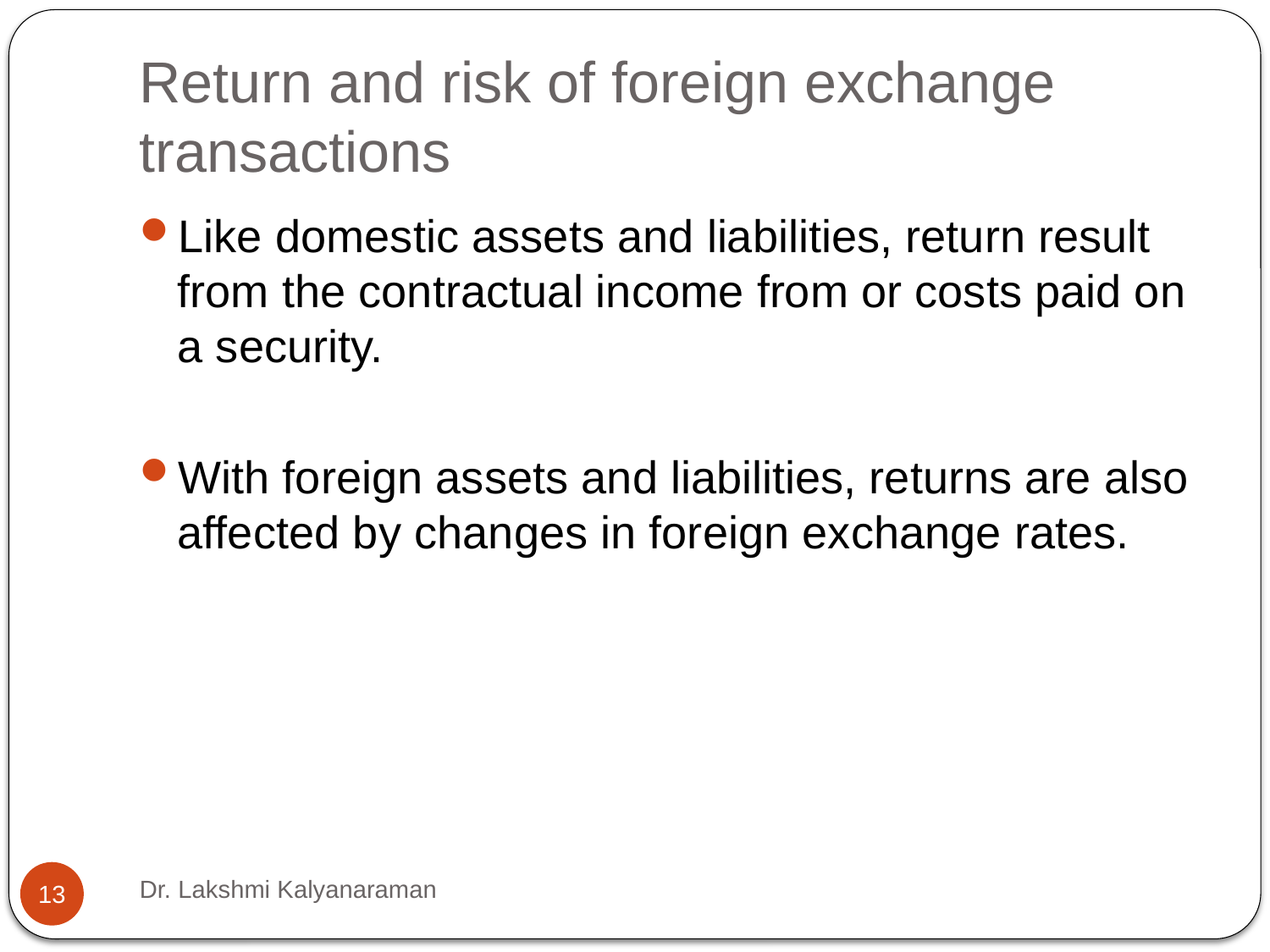

# Return and risk of foreign exchange transactions
Like domestic assets and liabilities, return result from the contractual income from or costs paid on a security.

With foreign assets and liabilities, returns are also affected by changes in foreign exchange rates.
Dr. Lakshmi Kalyanaraman
13